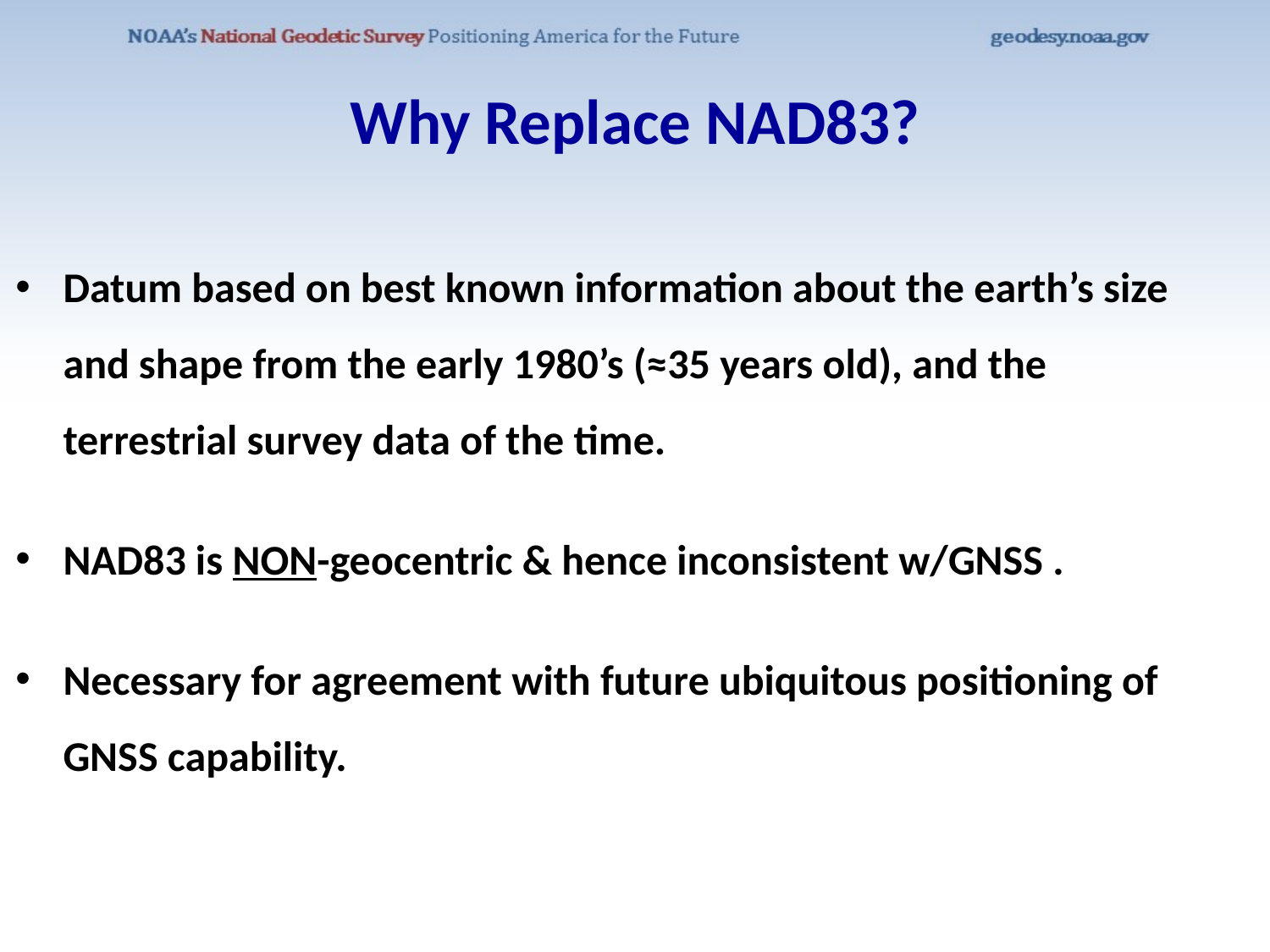

Why Replace NAD83?

Datum based on best known information about the earth’s size and shape from the early 1980’s (≈35 years old), and the terrestrial survey data of the time.

NAD83 is NON-geocentric & hence inconsistent w/GNSS .

Necessary for agreement with future ubiquitous positioning of GNSS capability.